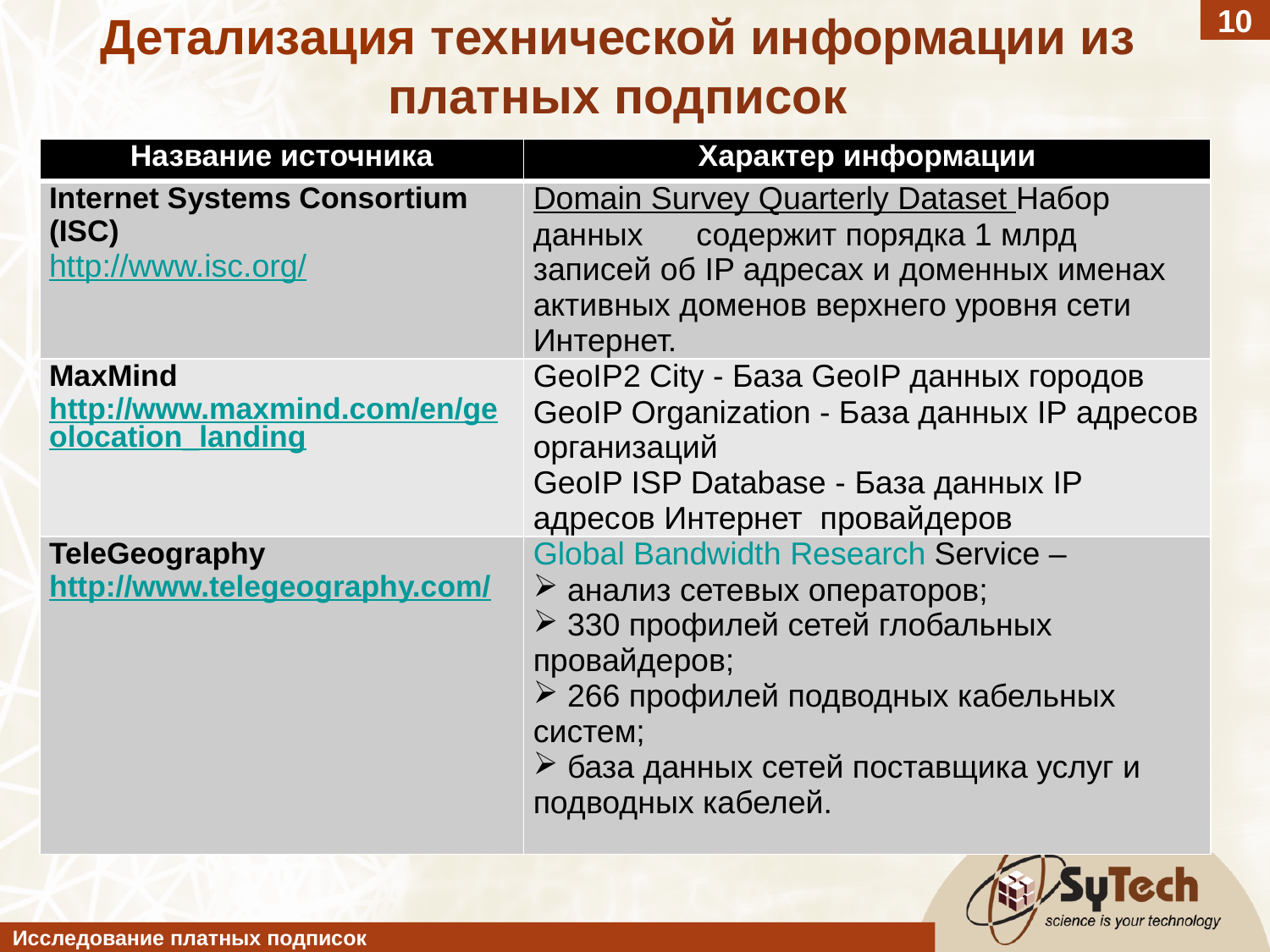

10
Детализация технической информации из платных подписок

| Название источника | Характер информации |
| --- | --- |
| Internet Systems Consortium (ISC) http://www.isc.org/ | Domain Survey Quarterly Dataset Набор данных содержит порядка 1 млрд записей об IP адресах и доменных именах активных доменов верхнего уровня сети Интернет. |
| MaxMind http://www.maxmind.com/en/geolocation\_landing | GeoIP2 City - База GeoIP данных городов GeoIP Organization - База данных IP адресов организаций GeoIP ISP Database - База данных IP адресов Интернет провайдеров |
| TeleGeography http://www.telegeography.com/ | Global Bandwidth Research Service – анализ сетевых операторов; 330 профилей сетей глобальных провайдеров; 266 профилей подводных кабельных систем; база данных сетей поставщика услуг и подводных кабелей. |
Исследование платных подписок